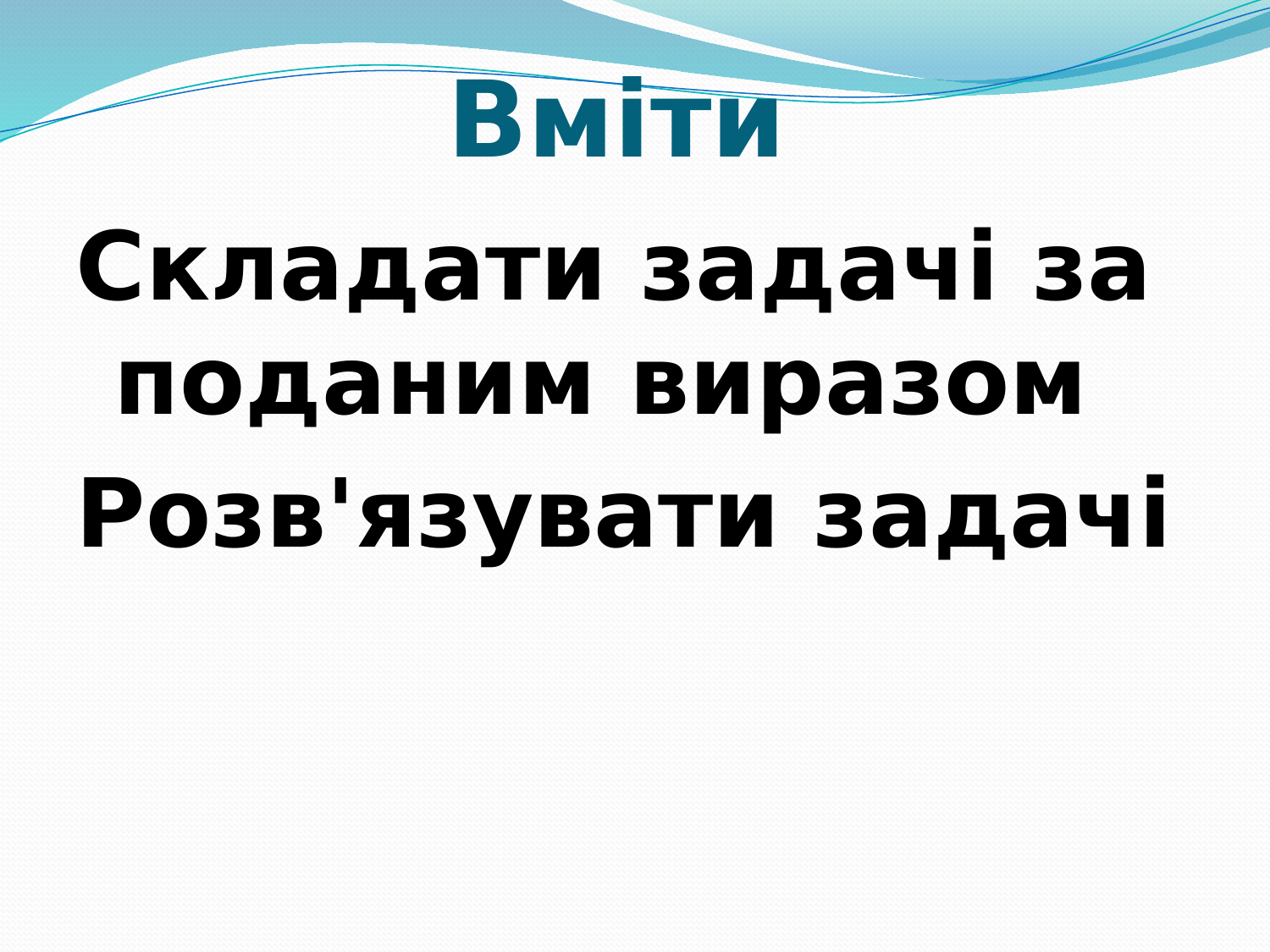

# Вміти
Складати задачі за поданим виразом
Розв'язувати задачі